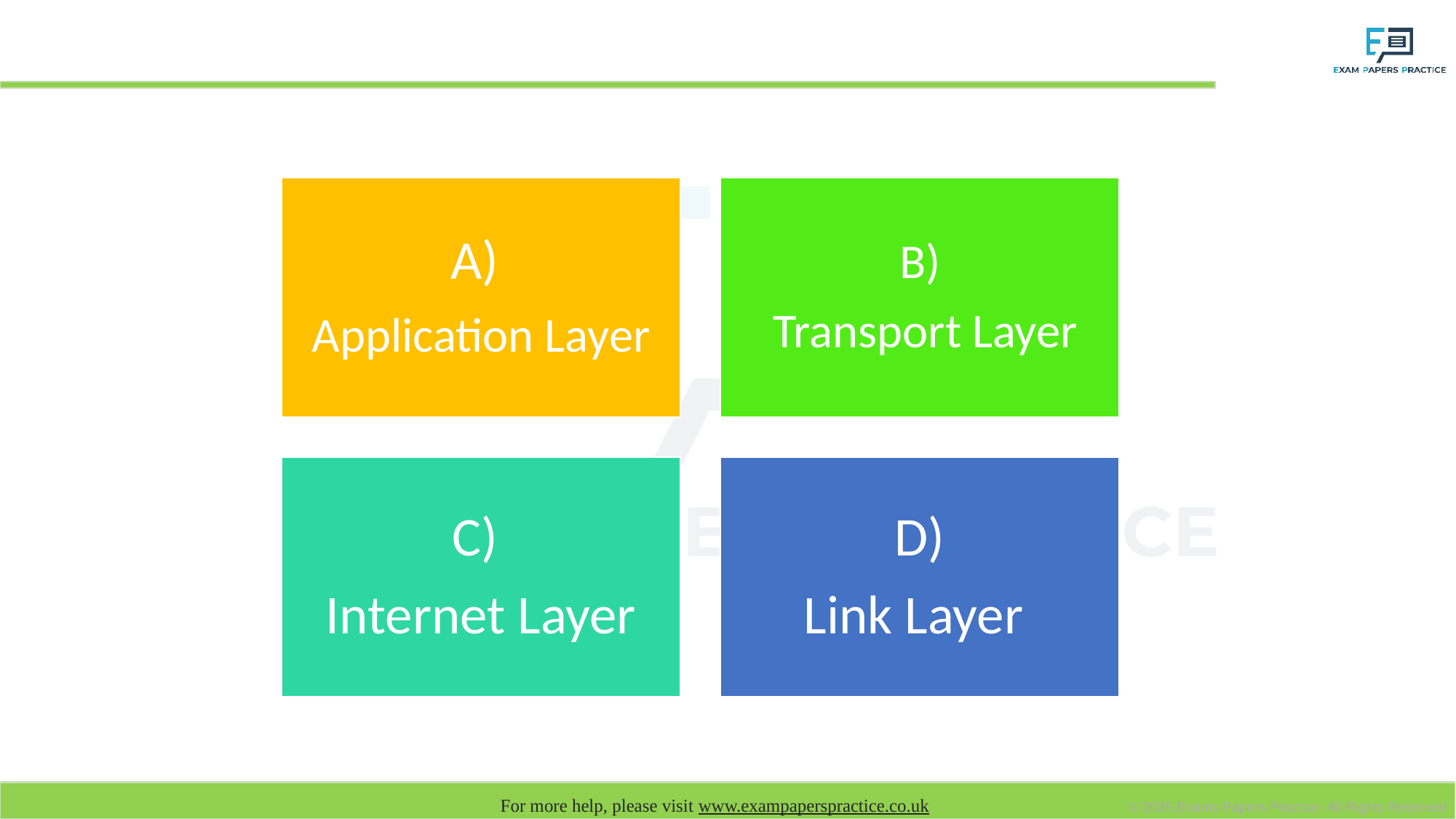

# Which layer of the TCP/IP network adds the IP addresses?
A)
Application Layer
B)
 Transport Layer
C)
Internet Layer
D)
Link Layer